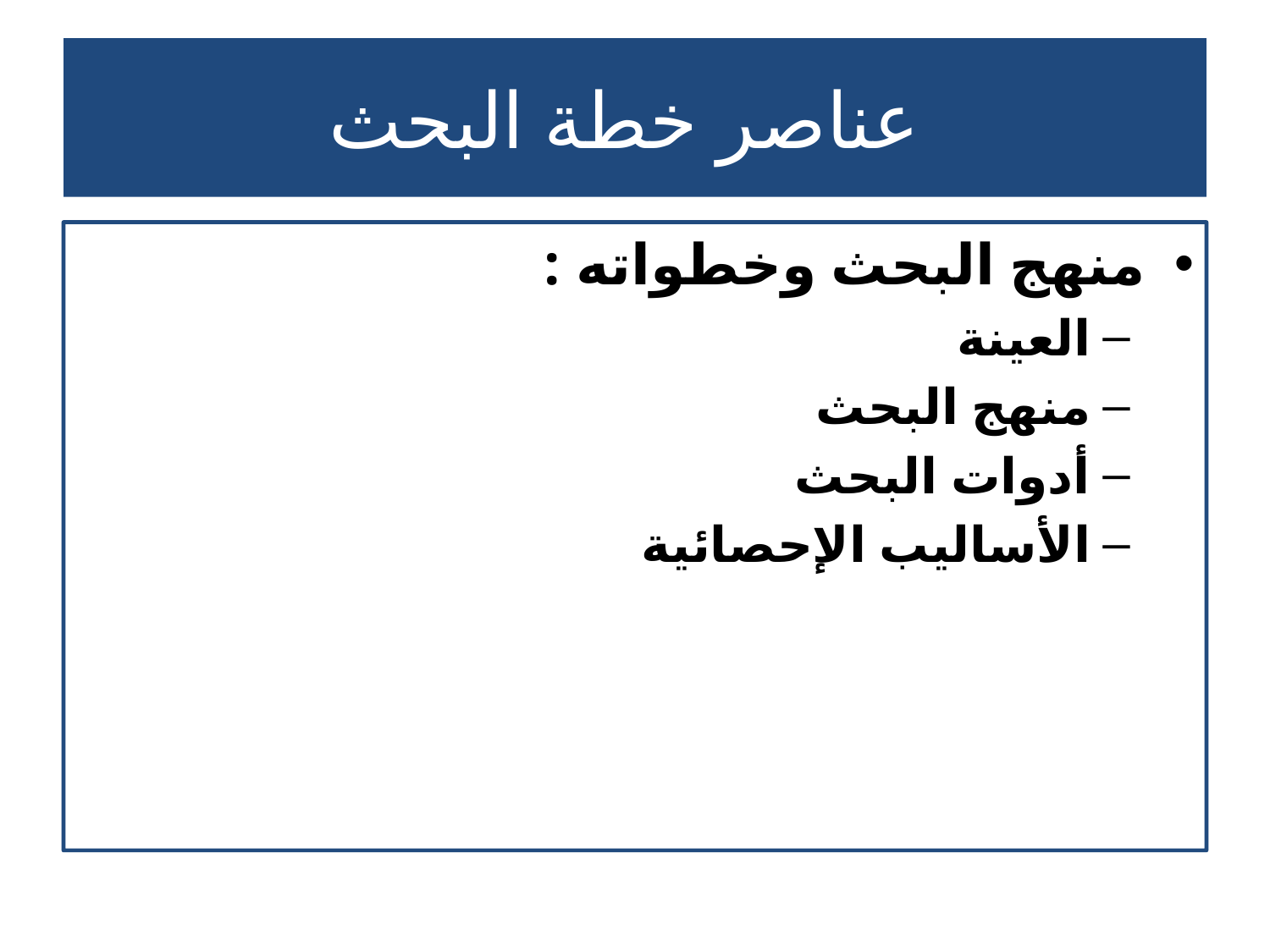

# عناصر خطة البحث
منهج البحث وخطواته :
العينة
منهج البحث
أدوات البحث
الأساليب الإحصائية